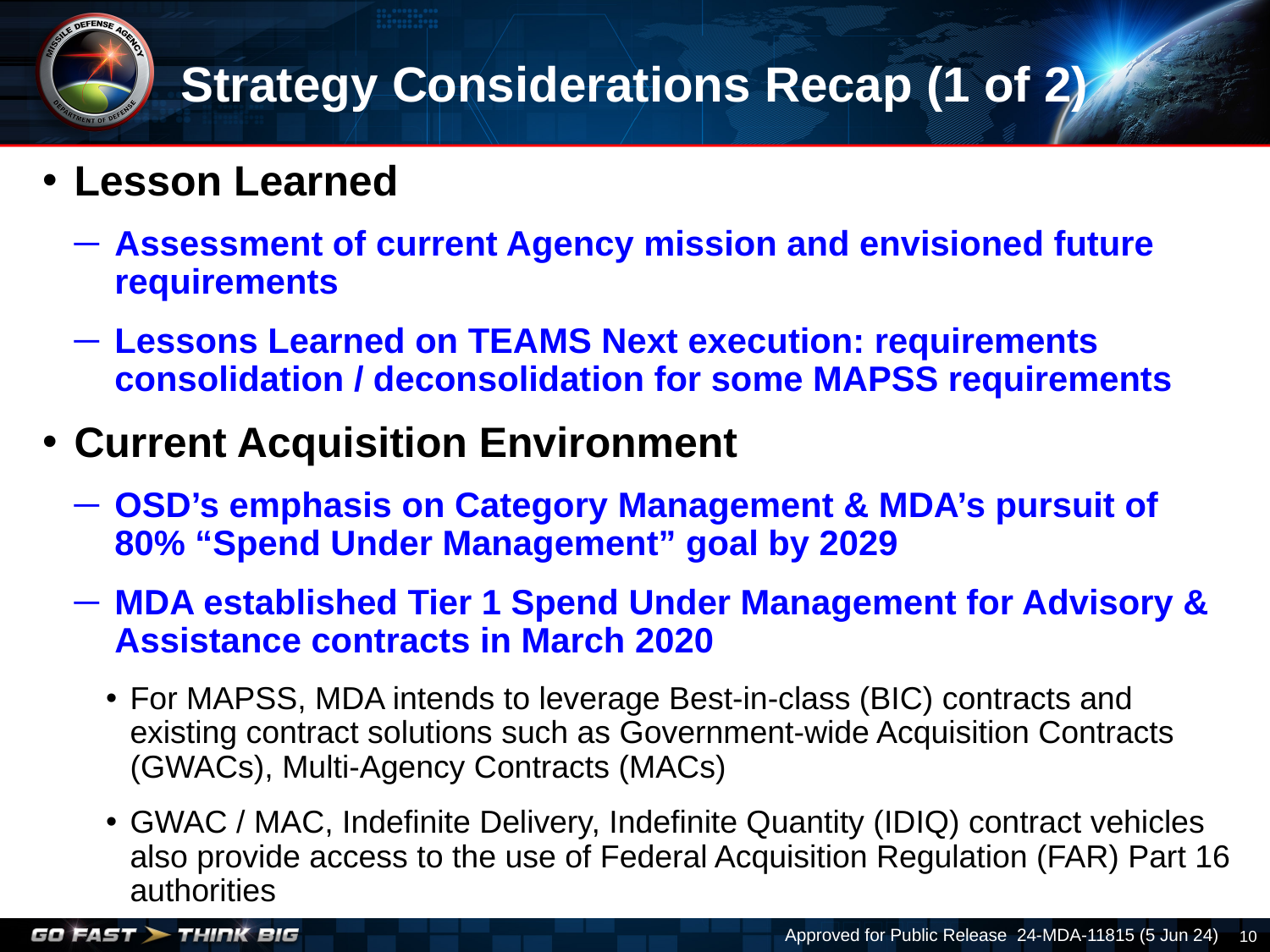

# Strategy Considerations Recap (1 of 2)
Lesson Learned
Assessment of current Agency mission and envisioned future requirements
Lessons Learned on TEAMS Next execution: requirements consolidation / deconsolidation for some MAPSS requirements
Current Acquisition Environment
OSD’s emphasis on Category Management & MDA’s pursuit of 80% “Spend Under Management” goal by 2029
MDA established Tier 1 Spend Under Management for Advisory & Assistance contracts in March 2020
For MAPSS, MDA intends to leverage Best-in-class (BIC) contracts and existing contract solutions such as Government-wide Acquisition Contracts (GWACs), Multi-Agency Contracts (MACs)
GWAC / MAC, Indefinite Delivery, Indefinite Quantity (IDIQ) contract vehicles also provide access to the use of Federal Acquisition Regulation (FAR) Part 16 authorities

Approved for Public Release  24-MDA-11815 (5 Jun 24)
10